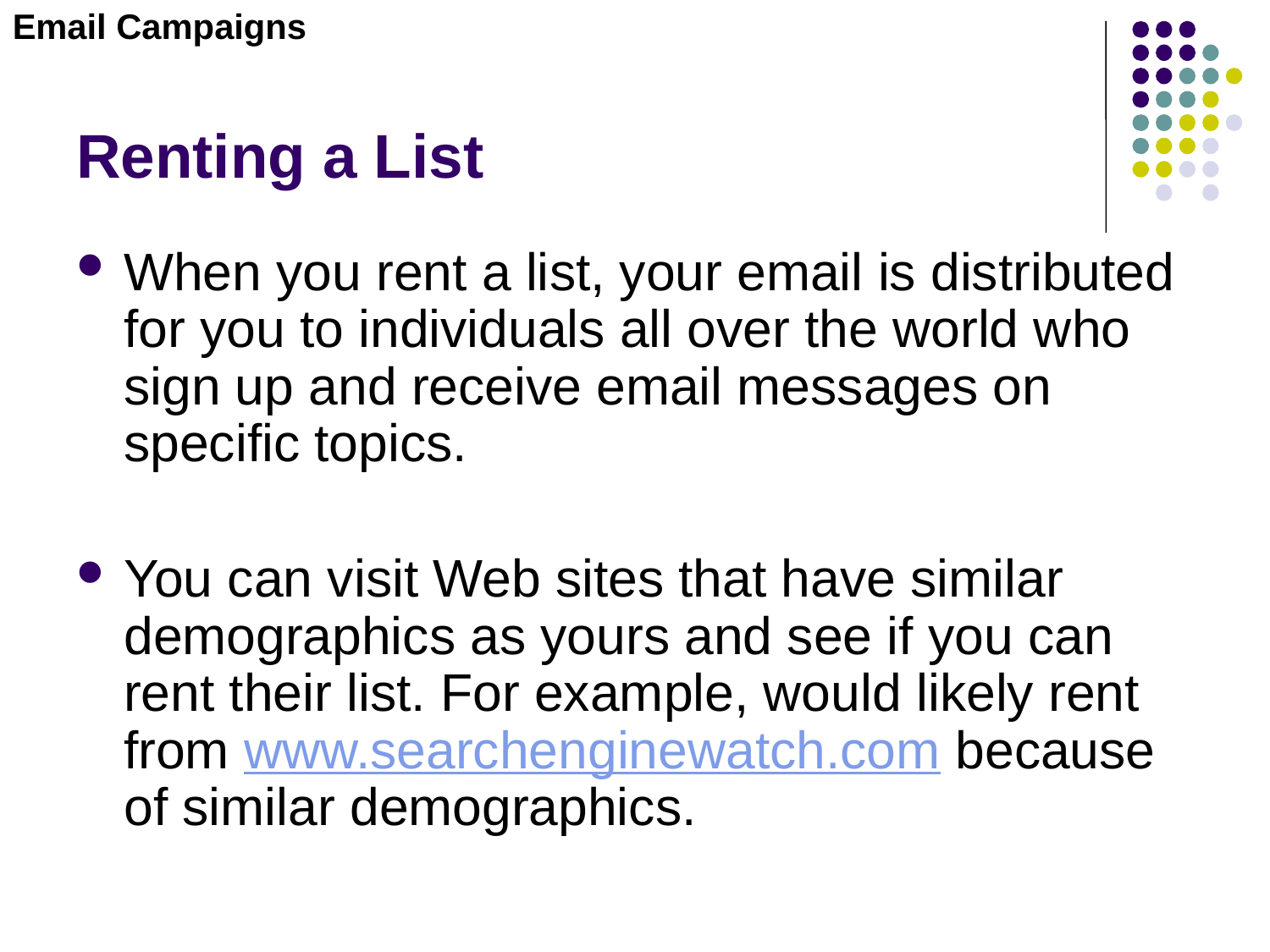

Email Campaigns
# Renting a List
When you rent a list, your email is distributed for you to individuals all over the world who sign up and receive email messages on specific topics.

You can visit Web sites that have similar demographics as yours and see if you can rent their list. For example, would likely rent from www.searchenginewatch.com because of similar demographics.